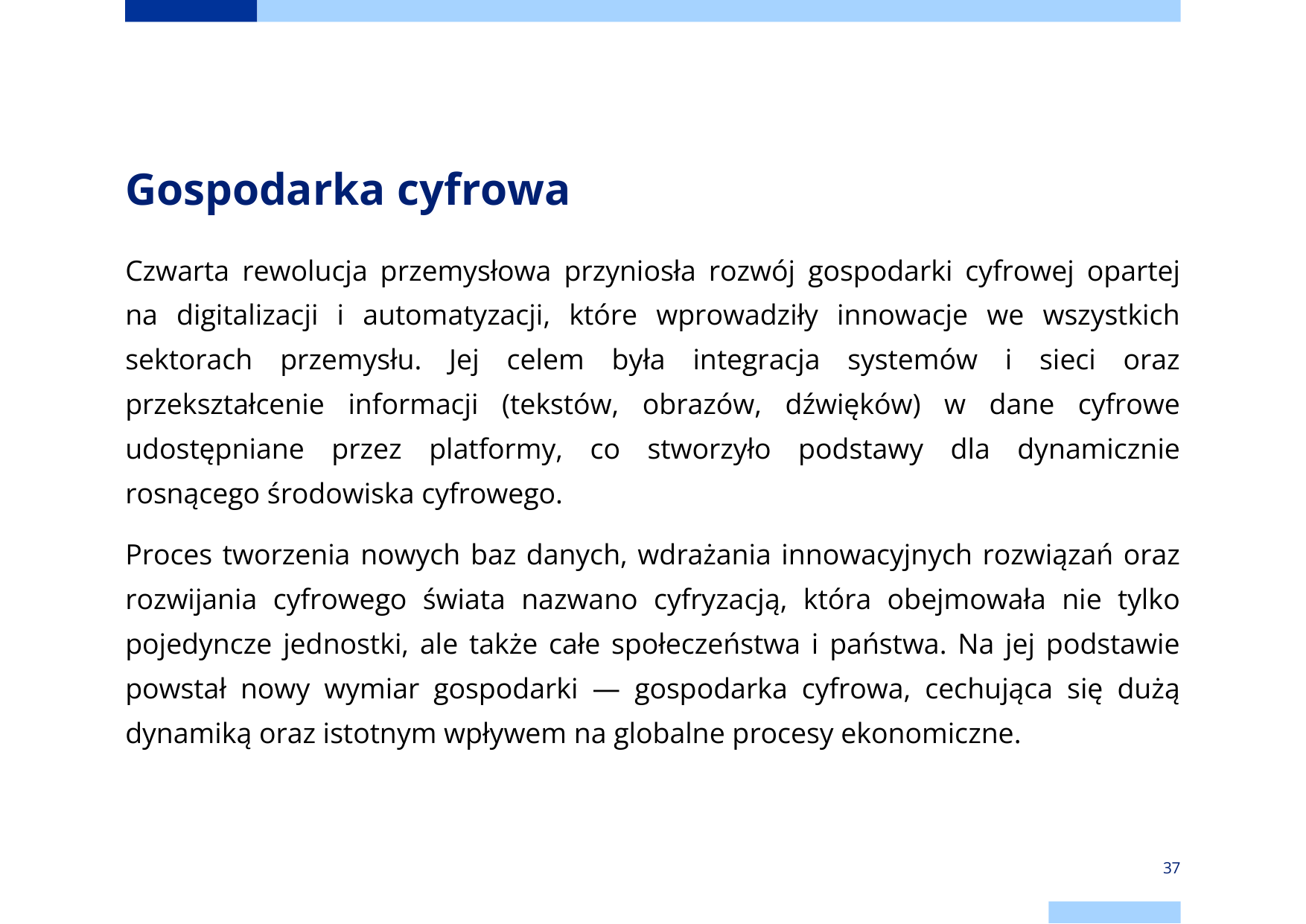

# Gospodarka cyfrowa
Czwarta rewolucja przemysłowa przyniosła rozwój gospodarki cyfrowej opartej na digitalizacji i automatyzacji, które wprowadziły innowacje we wszystkich sektorach przemysłu. Jej celem była integracja systemów i sieci oraz przekształcenie informacji (tekstów, obrazów, dźwięków) w dane cyfrowe udostępniane przez platformy, co stworzyło podstawy dla dynamicznie rosnącego środowiska cyfrowego.
Proces tworzenia nowych baz danych, wdrażania innowacyjnych rozwiązań oraz rozwijania cyfrowego świata nazwano cyfryzacją, która obejmowała nie tylko pojedyncze jednostki, ale także całe społeczeństwa i państwa. Na jej podstawie powstał nowy wymiar gospodarki — gospodarka cyfrowa, cechująca się dużą dynamiką oraz istotnym wpływem na globalne procesy ekonomiczne.
37